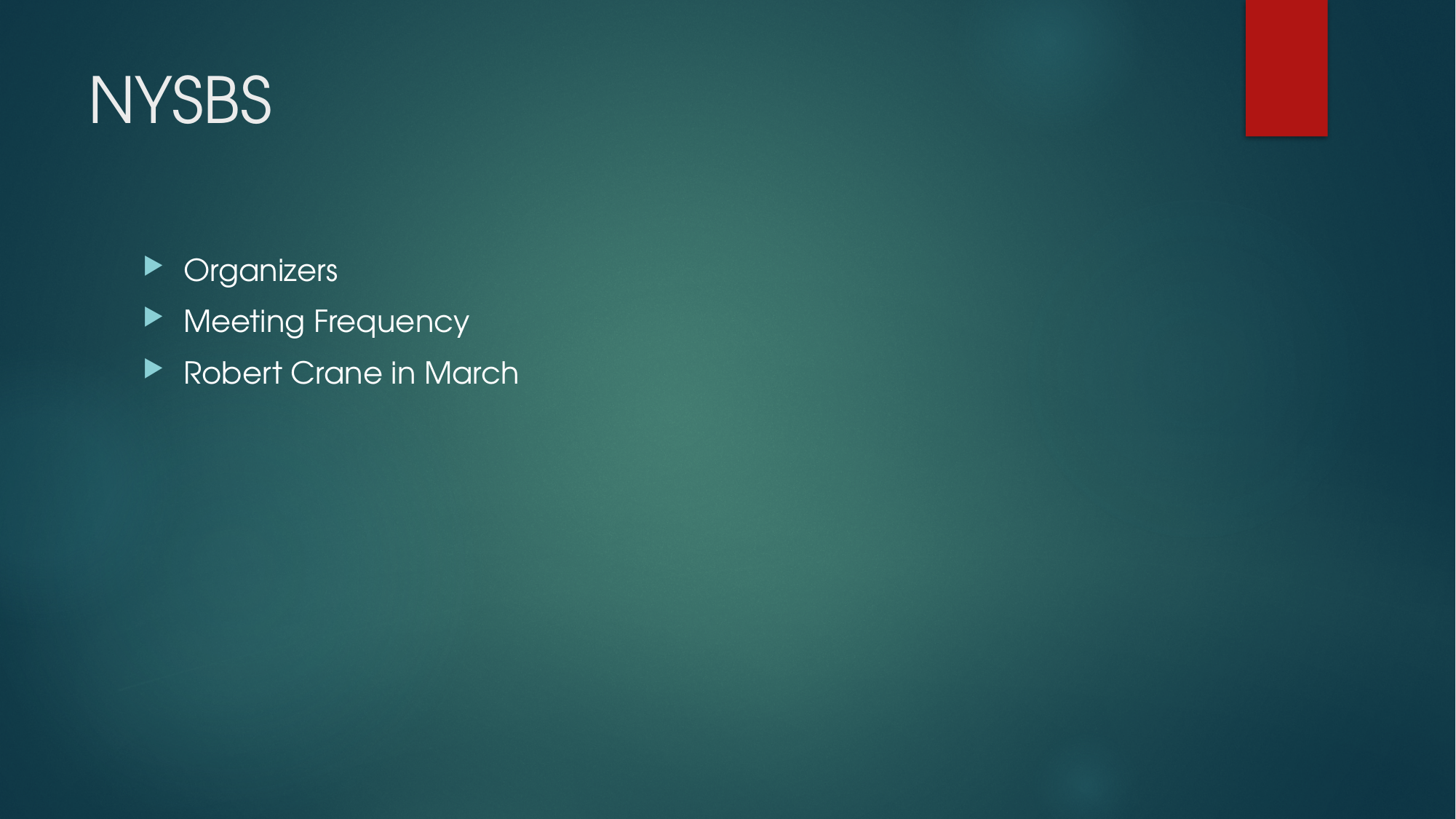

# NYSBS
Organizers
Meeting Frequency
Robert Crane in March